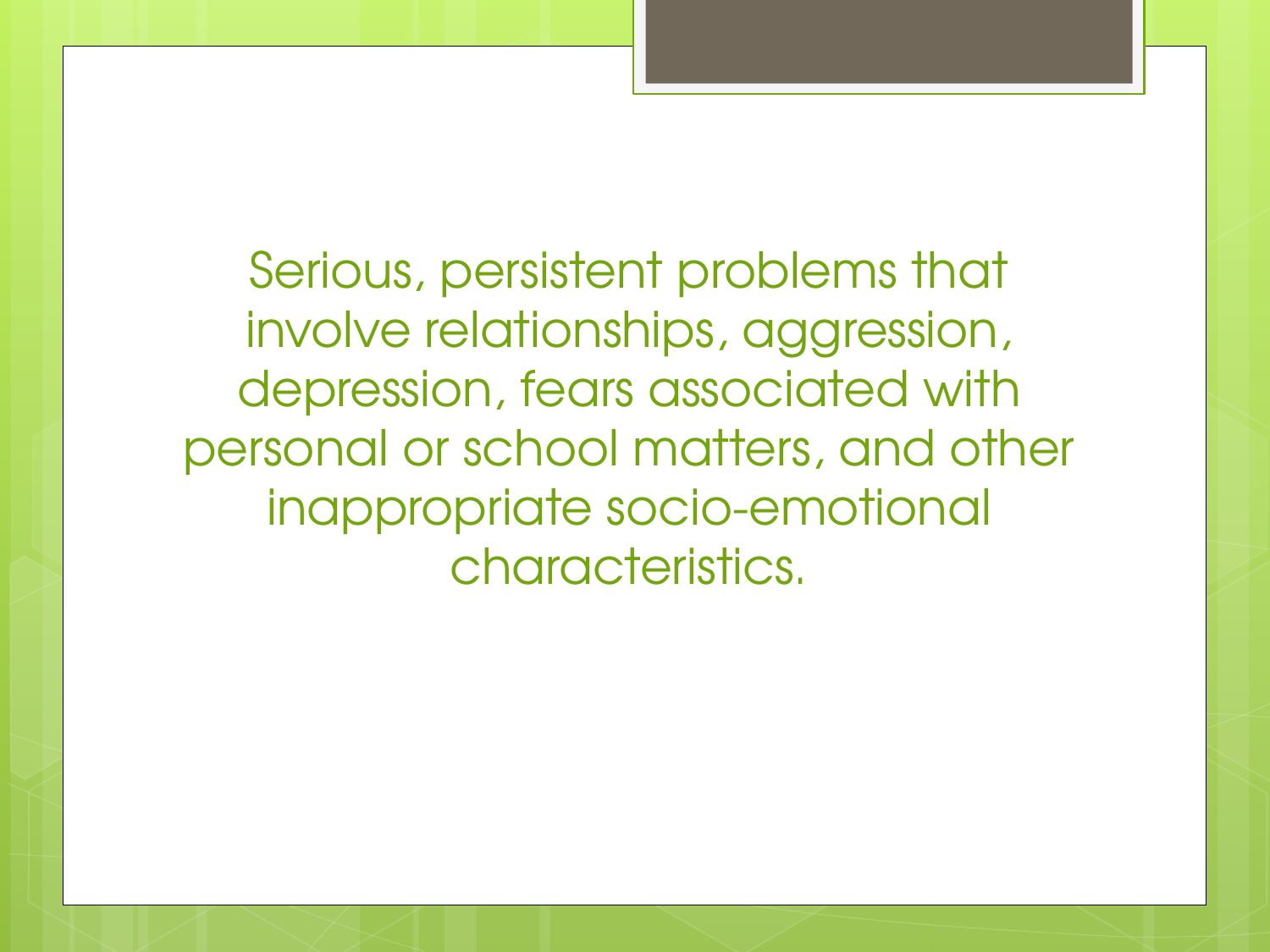

Serious, persistent problems that involve relationships, aggression, depression, fears associated with personal or school matters, and other inappropriate socio-emotional characteristics.